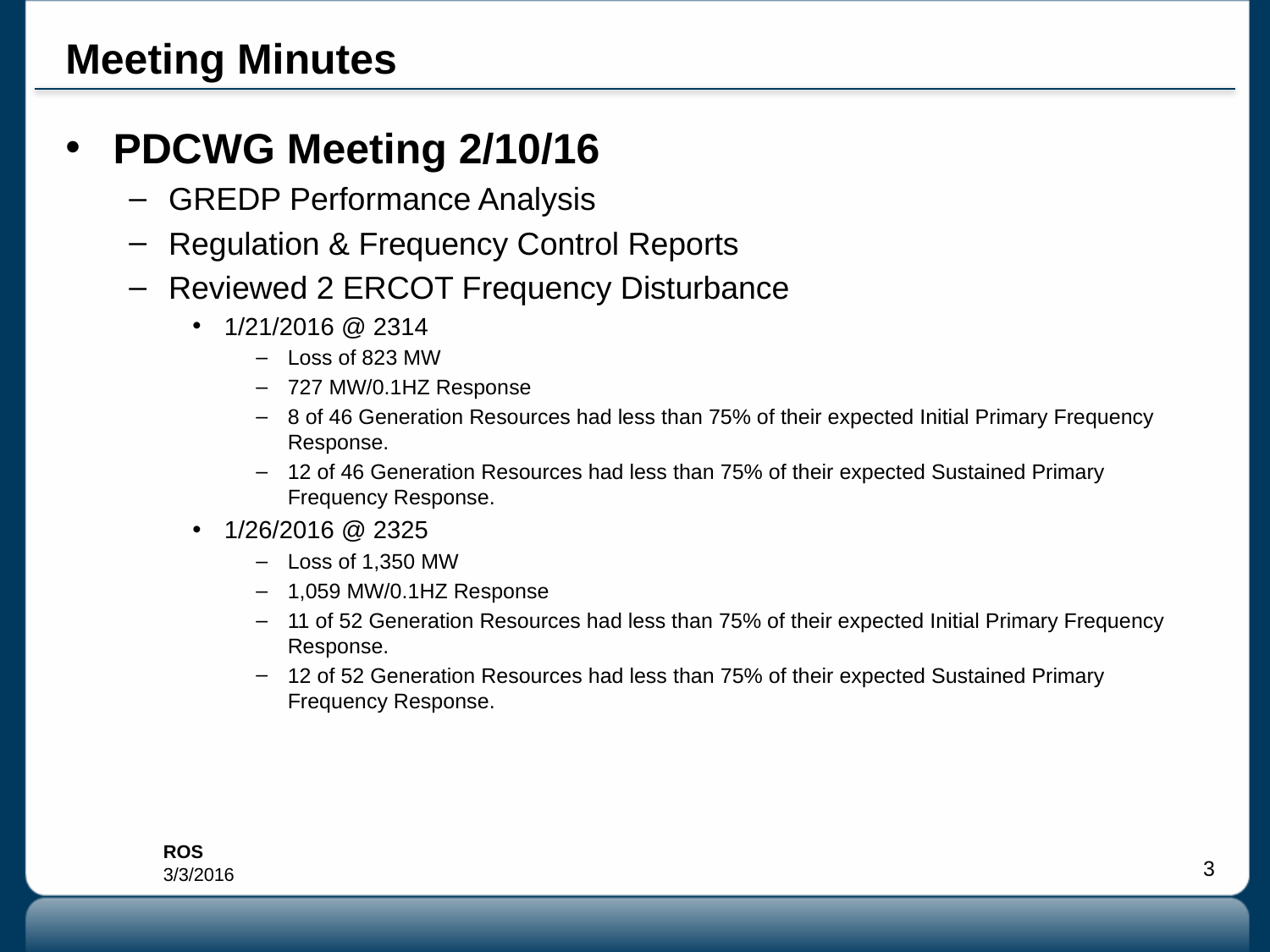

# Meeting Minutes
PDCWG Meeting 2/10/16
GREDP Performance Analysis
Regulation & Frequency Control Reports
Reviewed 2 ERCOT Frequency Disturbance
1/21/2016 @ 2314
Loss of 823 MW
727 MW/0.1HZ Response
8 of 46 Generation Resources had less than 75% of their expected Initial Primary Frequency Response.
12 of 46 Generation Resources had less than 75% of their expected Sustained Primary Frequency Response.
1/26/2016 @ 2325
Loss of 1,350 MW
1,059 MW/0.1HZ Response
11 of 52 Generation Resources had less than 75% of their expected Initial Primary Frequency Response.
12 of 52 Generation Resources had less than 75% of their expected Sustained Primary Frequency Response.